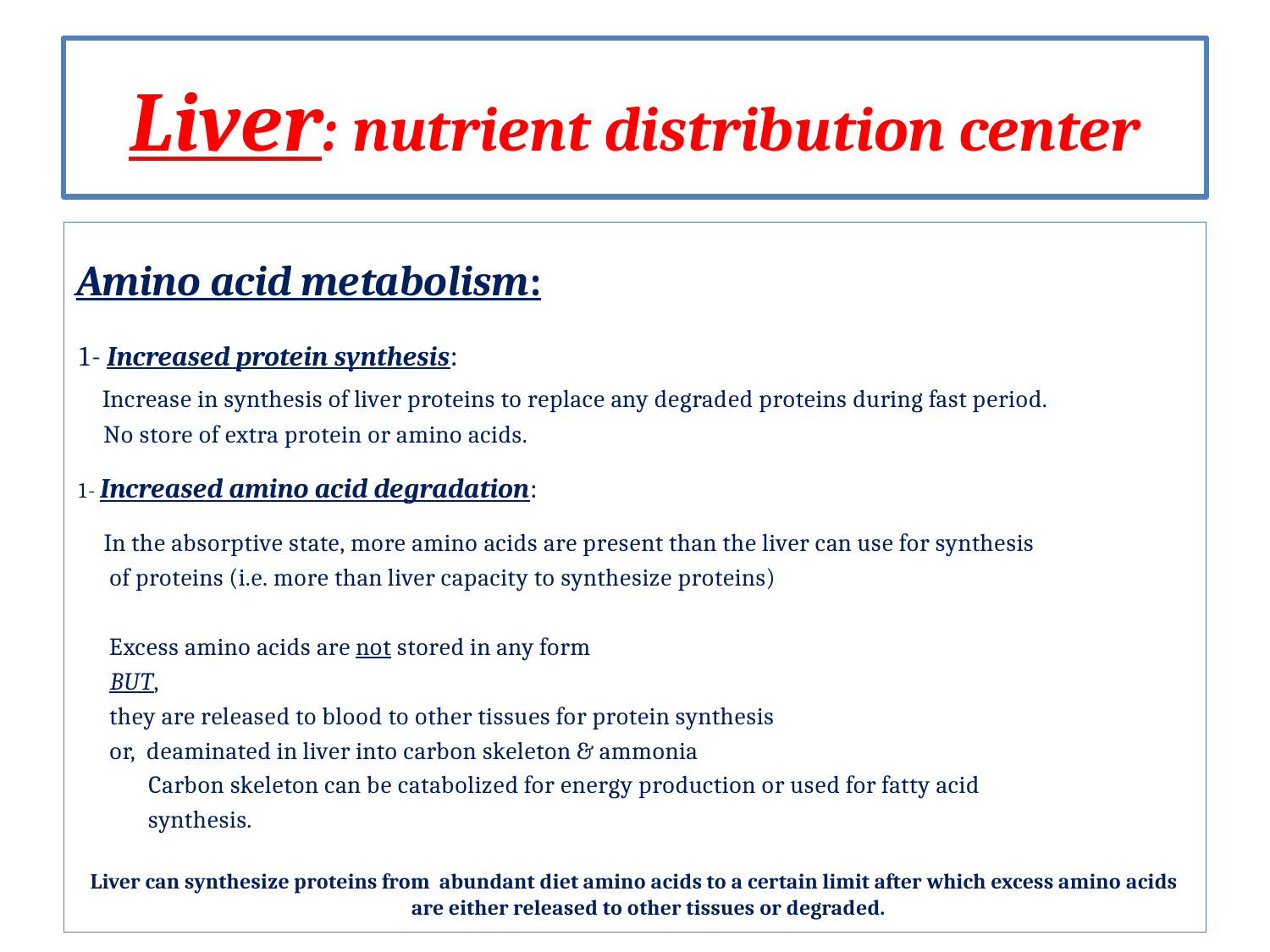

# Liver: nutrient distribution center

Amino acid metabolism:

1- Increased protein synthesis:
    Increase in synthesis of liver proteins to replace any degraded proteins during fast period.
     No store of extra protein or amino acids.

1- Increased amino acid degradation:

      In the absorptive state, more amino acids are present than the liver can use for synthesis
      of proteins (i.e. more than liver capacity to synthesize proteins)

      Excess amino acids are not stored in any form
      BUT,
      they are released to blood to other tissues for protein synthesis
      or,  deaminated in liver into carbon skeleton & ammonia
             Carbon skeleton can be catabolized for energy production or used for fatty acid
             synthesis.

Liver can synthesize proteins from  abundant diet amino acids to a certain limit after which excess amino acids are either released to other tissues or degraded.